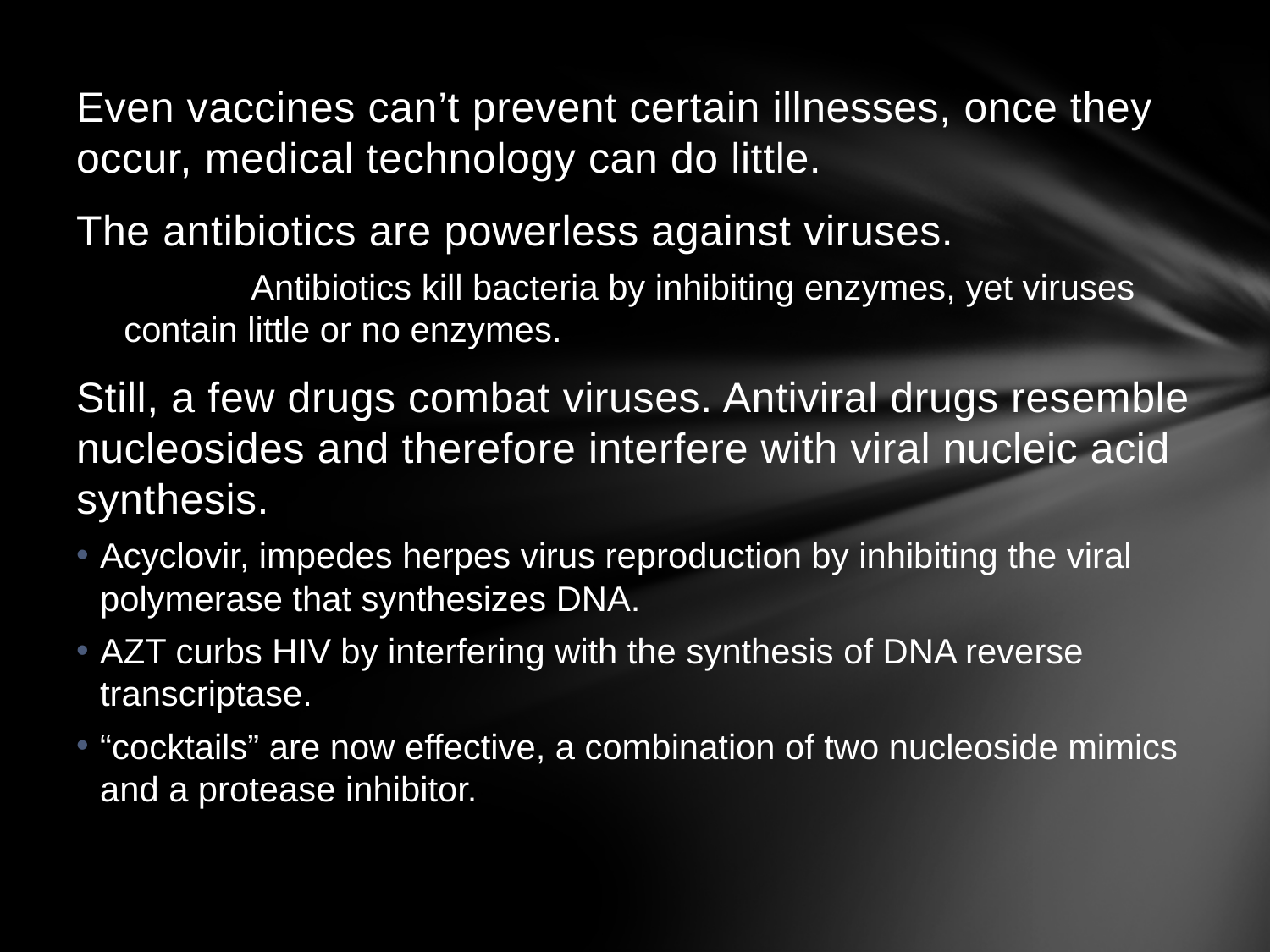

Even vaccines can’t prevent certain illnesses, once they occur, medical technology can do little.
The antibiotics are powerless against viruses.
		Antibiotics kill bacteria by inhibiting enzymes, yet viruses contain little or no enzymes.
Still, a few drugs combat viruses. Antiviral drugs resemble nucleosides and therefore interfere with viral nucleic acid synthesis.
Acyclovir, impedes herpes virus reproduction by inhibiting the viral polymerase that synthesizes DNA.
AZT curbs HIV by interfering with the synthesis of DNA reverse transcriptase.
“cocktails” are now effective, a combination of two nucleoside mimics and a protease inhibitor.